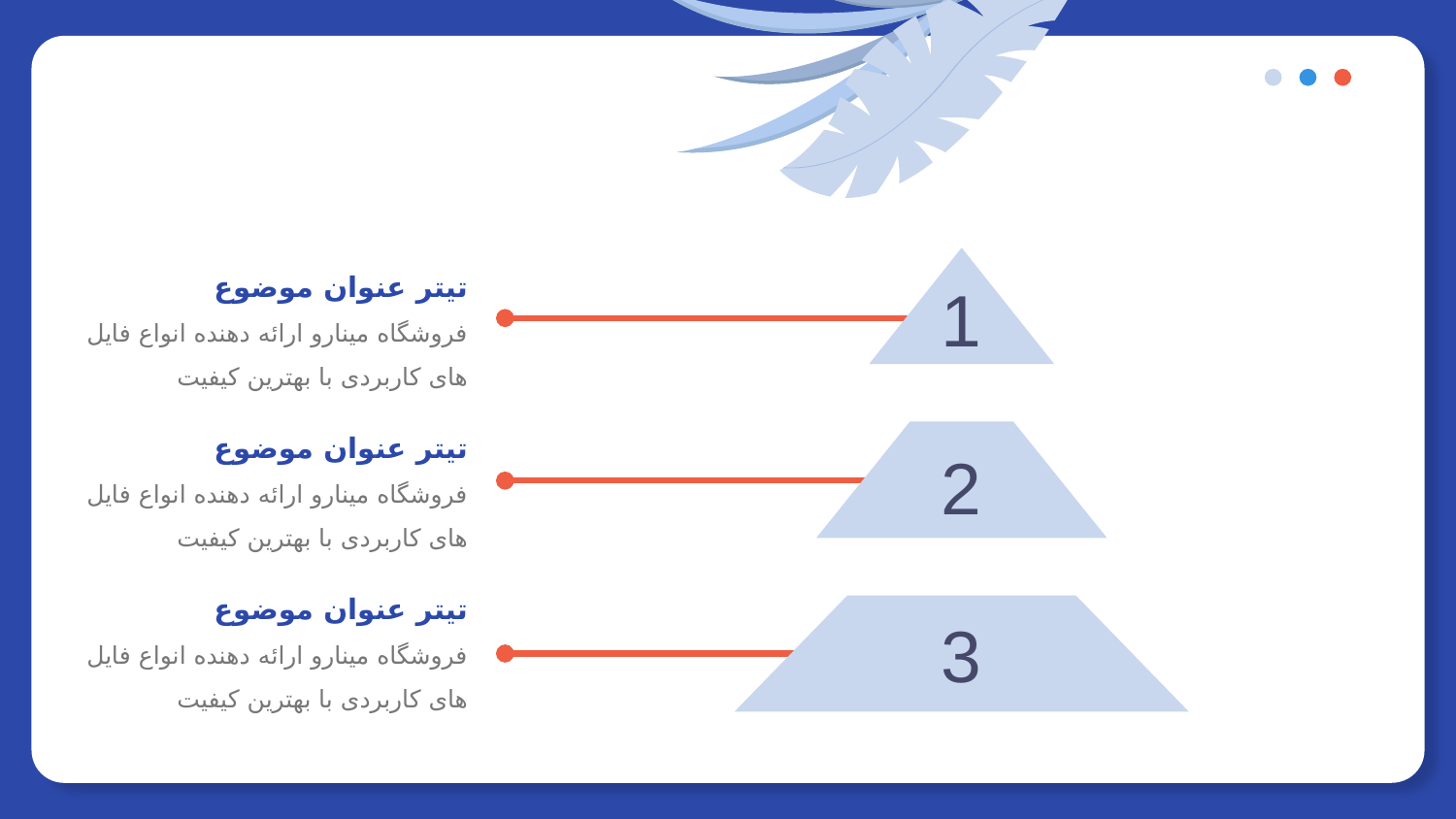

تیتر عنوان موضوع
فروشگاه مینارو ارائه دهنده انواع فایل های کاربردی با بهترین کیفیت

1
تیتر عنوان موضوع
فروشگاه مینارو ارائه دهنده انواع فایل های کاربردی با بهترین کیفیت

2
تیتر عنوان موضوع
فروشگاه مینارو ارائه دهنده انواع فایل های کاربردی با بهترین کیفیت

3